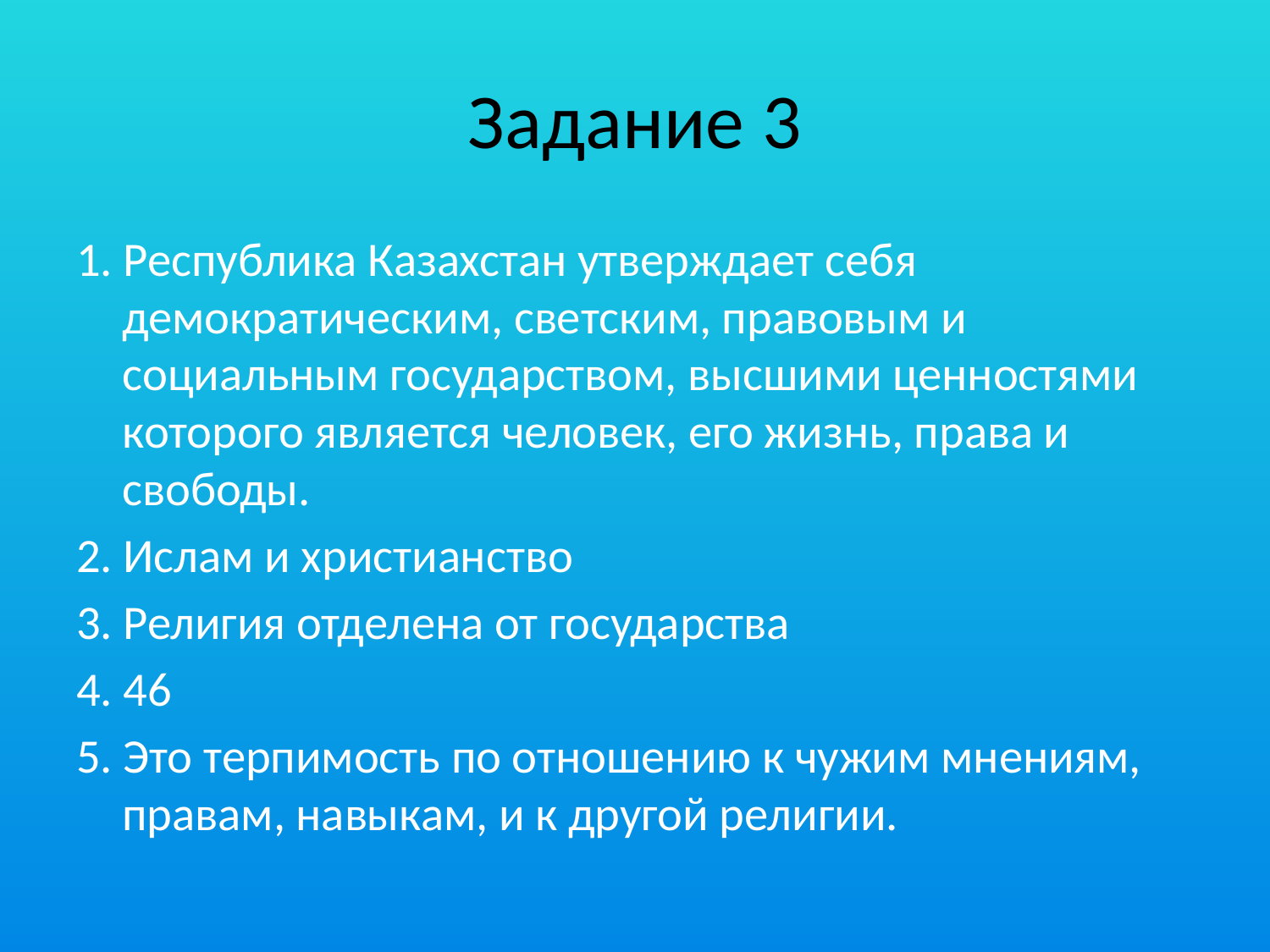

# Задание 3
1. Республика Казахстан утверждает себя демократическим, светским, правовым и социальным государством, высшими ценностями которого является человек, его жизнь, права и свободы.
2. Ислам и христианство
3. Религия отделена от государства
4. 46
5. Это терпимость по отношению к чужим мнениям, правам, навыкам, и к другой религии.